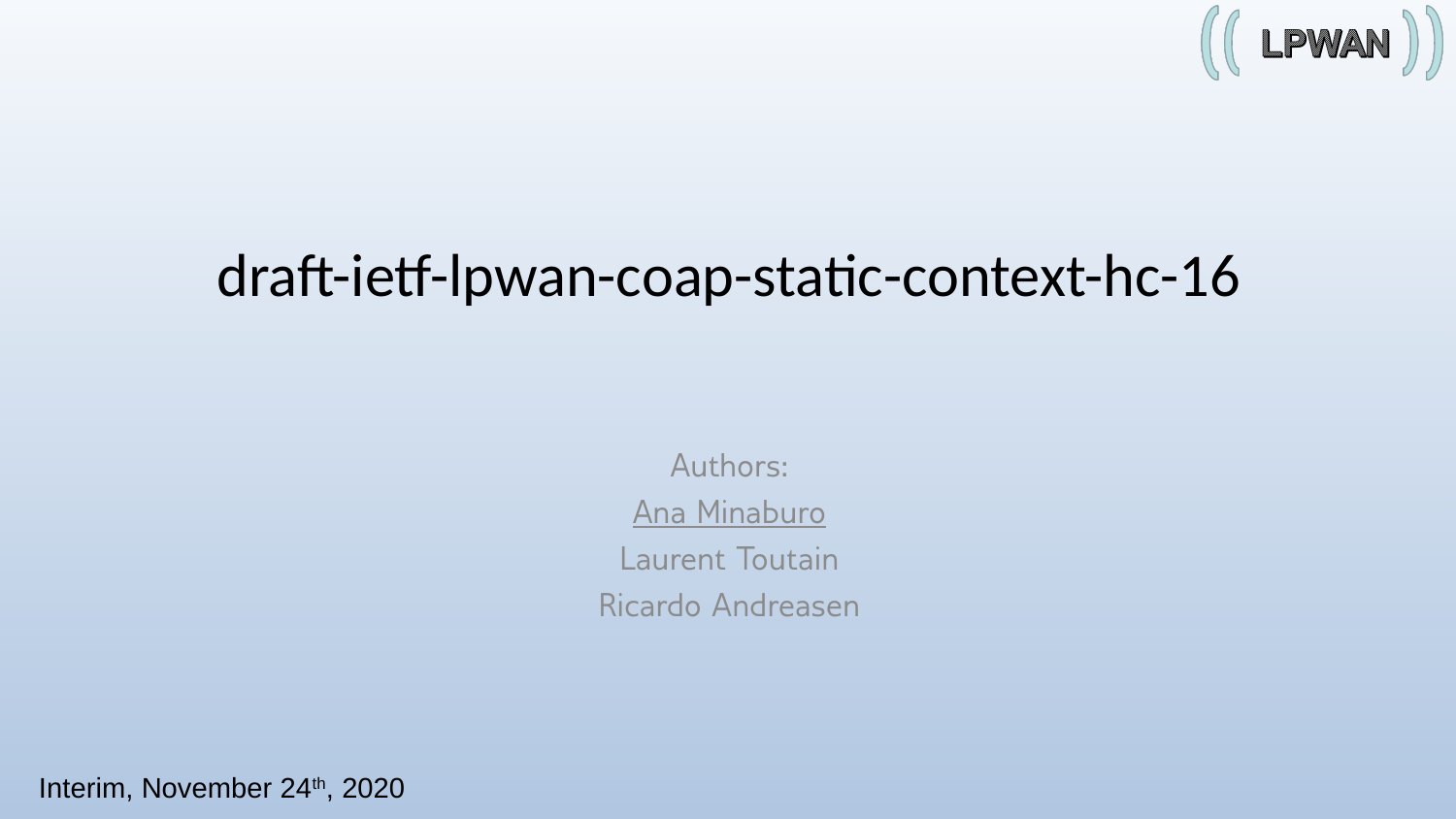

# draft-ietf-lpwan-coap-static-context-hc-16
Authors:
Ana Minaburo
Laurent Toutain
Ricardo Andreasen